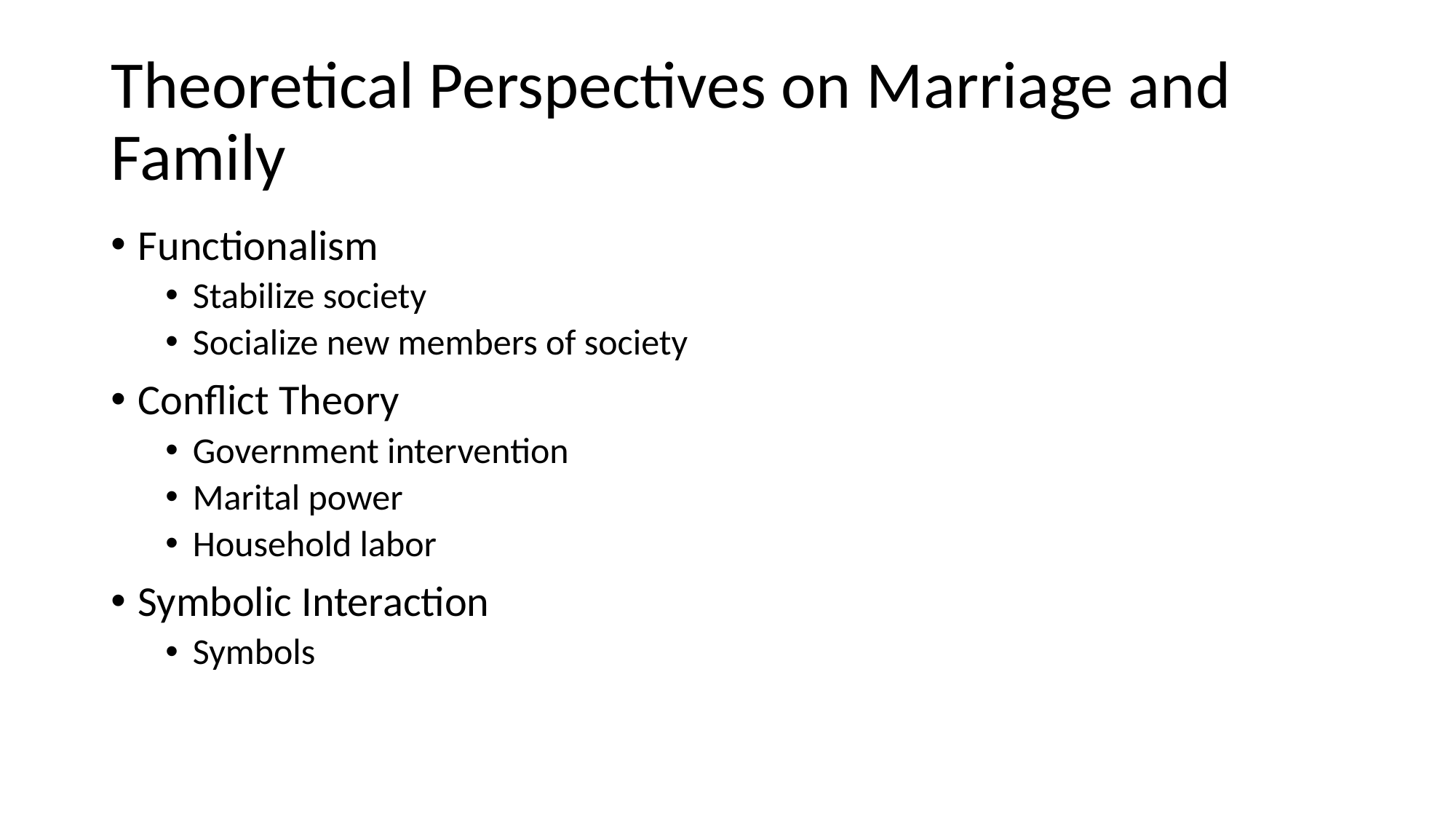

# Theoretical Perspectives on Marriage and Family
Functionalism
Stabilize society
Socialize new members of society
Conflict Theory
Government intervention
Marital power
Household labor
Symbolic Interaction
Symbols